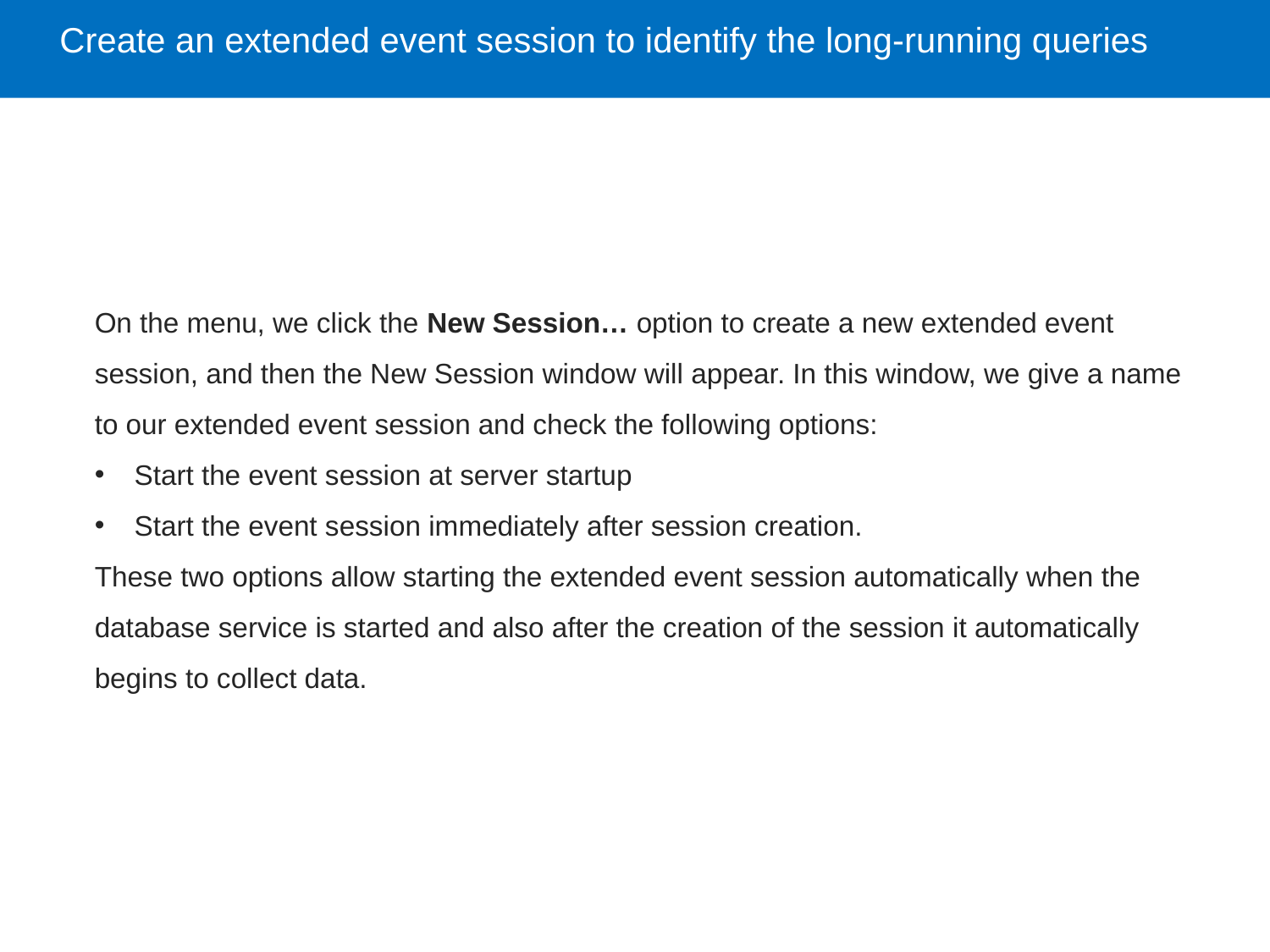

# Create an extended event session to identify the long-running queries
On the menu, we click the New Session… option to create a new extended event session, and then the New Session window will appear. In this window, we give a name to our extended event session and check the following options:
Start the event session at server startup
Start the event session immediately after session creation.
These two options allow starting the extended event session automatically when the database service is started and also after the creation of the session it automatically begins to collect data.